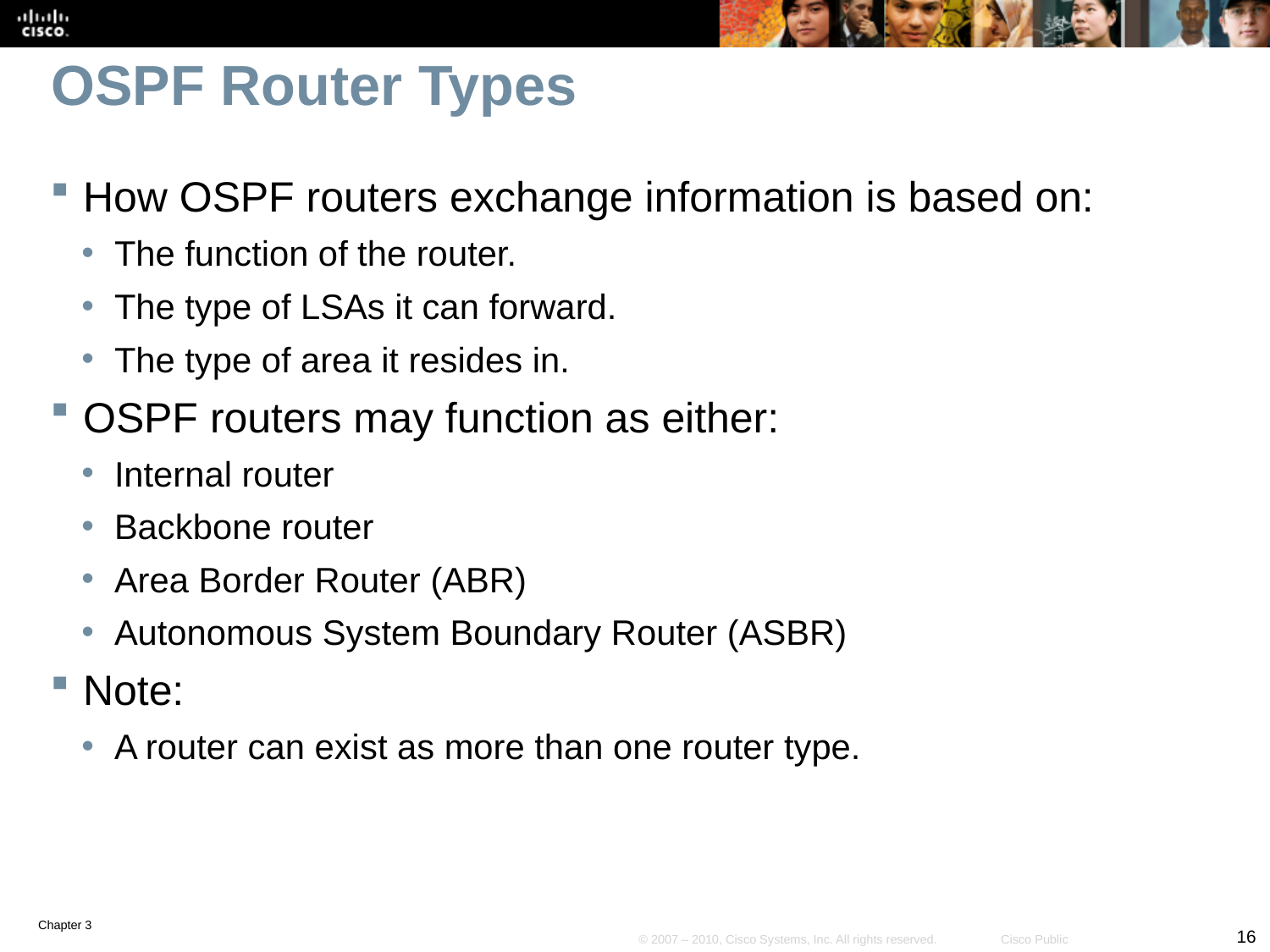

# OSPF Router Types
How OSPF routers exchange information is based on:
The function of the router.
The type of LSAs it can forward.
The type of area it resides in.
OSPF routers may function as either:
Internal router
Backbone router
Area Border Router (ABR)
Autonomous System Boundary Router (ASBR)
Note:
A router can exist as more than one router type.